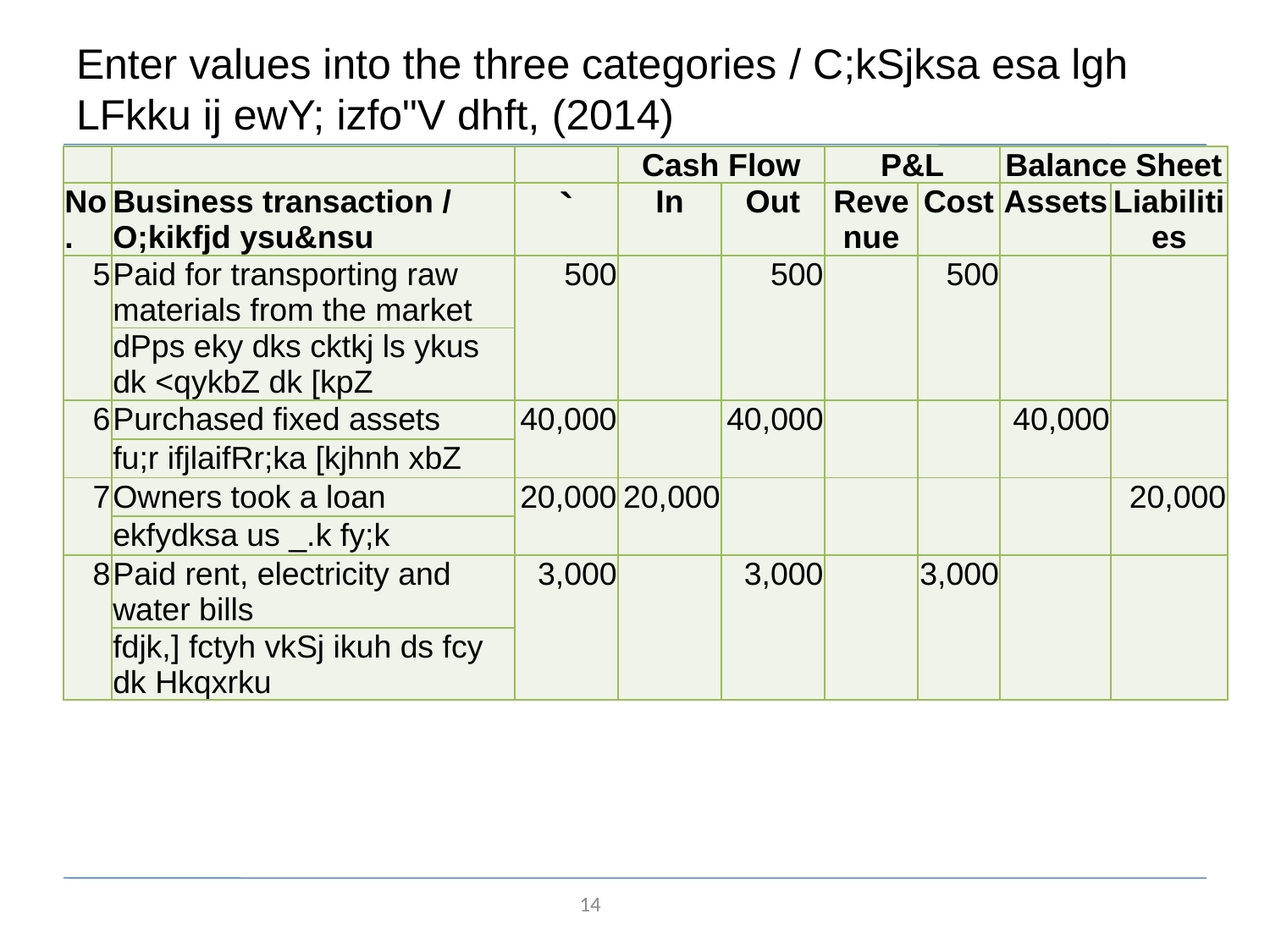

# Enter values into the three categories / C;kSjksa esa lgh LFkku ij ewY; izfo"V dhft, (2014)
|  |  |  | Cash Flow |  | P&L |  | Balance Sheet |  |
| --- | --- | --- | --- | --- | --- | --- | --- | --- |
| No. | Business transaction / O;kikfjd ysu&nsu | ` | In | Out | Revenue | Cost | Assets | Liabilities |
| 5 | Paid for transporting raw materials from the market | 500 |  | 500 |  | 500 |  |  |
|  | dPps eky dks cktkj ls ykus dk <qykbZ dk [kpZ |  |  |  |  |  |  |  |
| 6 | Purchased fixed assets | 40,000 |  | 40,000 |  |  | 40,000 |  |
|  | fu;r ifjlaifRr;ka [kjhnh xbZ |  |  |  |  |  |  |  |
| 7 | Owners took a loan | 20,000 | 20,000 |  |  |  |  | 20,000 |
|  | ekfydksa us \_.k fy;k |  |  |  |  |  |  |  |
| 8 | Paid rent, electricity and water bills | 3,000 |  | 3,000 |  | 3,000 |  |  |
|  | fdjk,] fctyh vkSj ikuh ds fcy dk Hkqxrku |  |  |  |  |  |  |  |
14